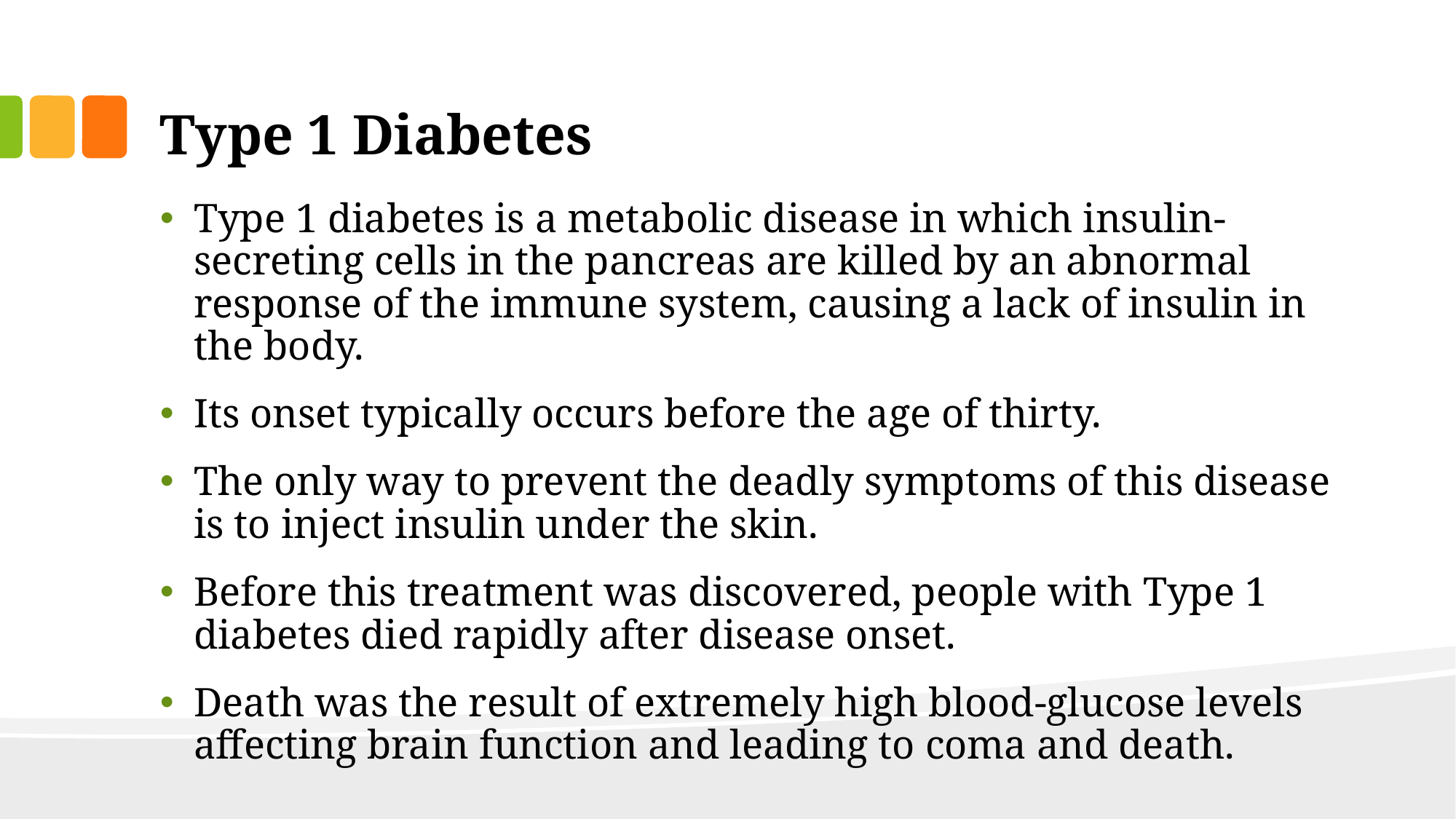

# Type 1 Diabetes
Type 1 diabetes is a metabolic disease in which insulin-secreting cells in the pancreas are killed by an abnormal response of the immune system, causing a lack of insulin in the body.
Its onset typically occurs before the age of thirty.
The only way to prevent the deadly symptoms of this disease is to inject insulin under the skin.
Before this treatment was discovered, people with Type 1 diabetes died rapidly after disease onset.
Death was the result of extremely high blood-glucose levels affecting brain function and leading to coma and death.